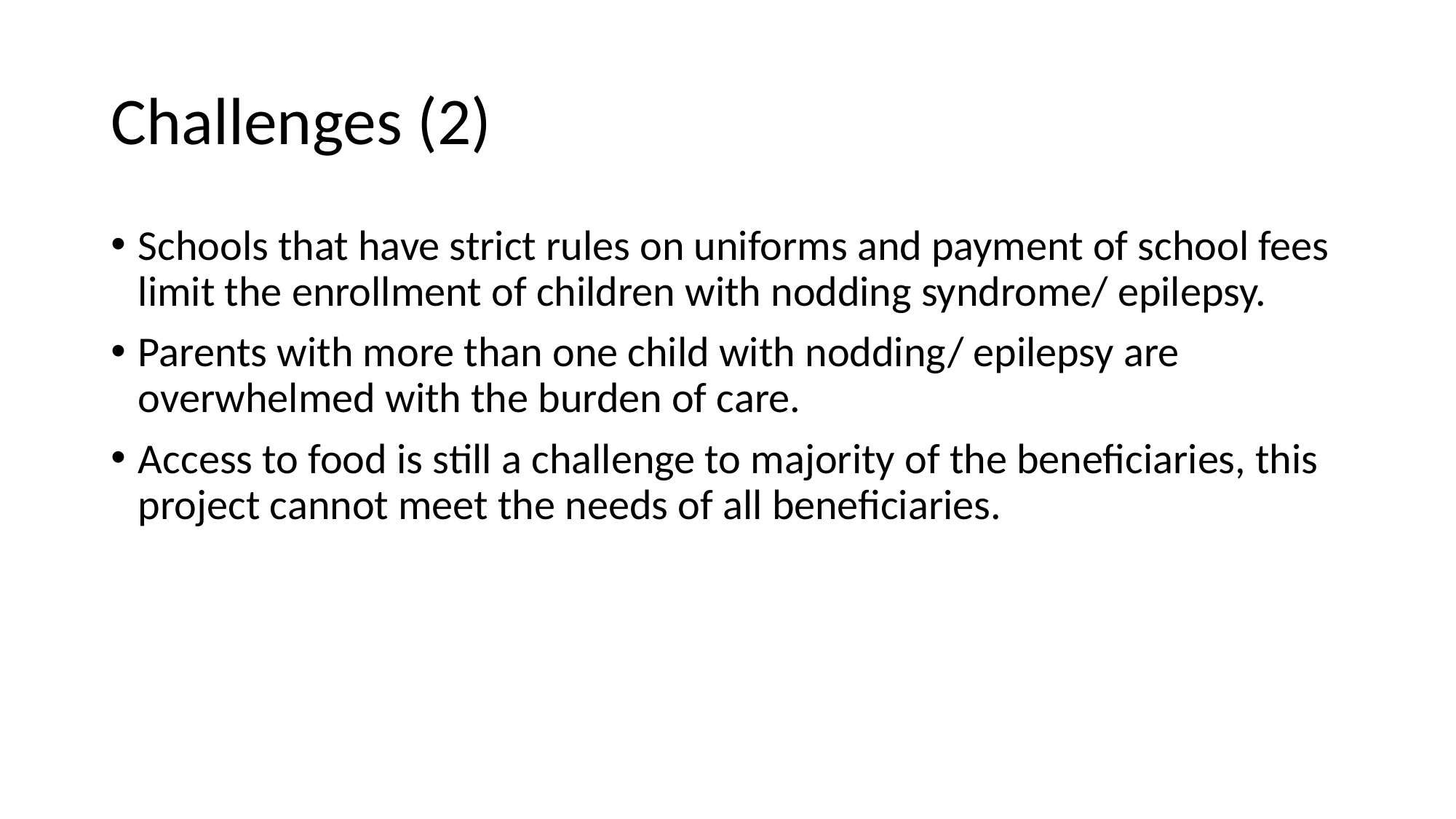

# Challenges (2)
Schools that have strict rules on uniforms and payment of school fees limit the enrollment of children with nodding syndrome/ epilepsy.
Parents with more than one child with nodding/ epilepsy are overwhelmed with the burden of care.
Access to food is still a challenge to majority of the beneficiaries, this project cannot meet the needs of all beneficiaries.